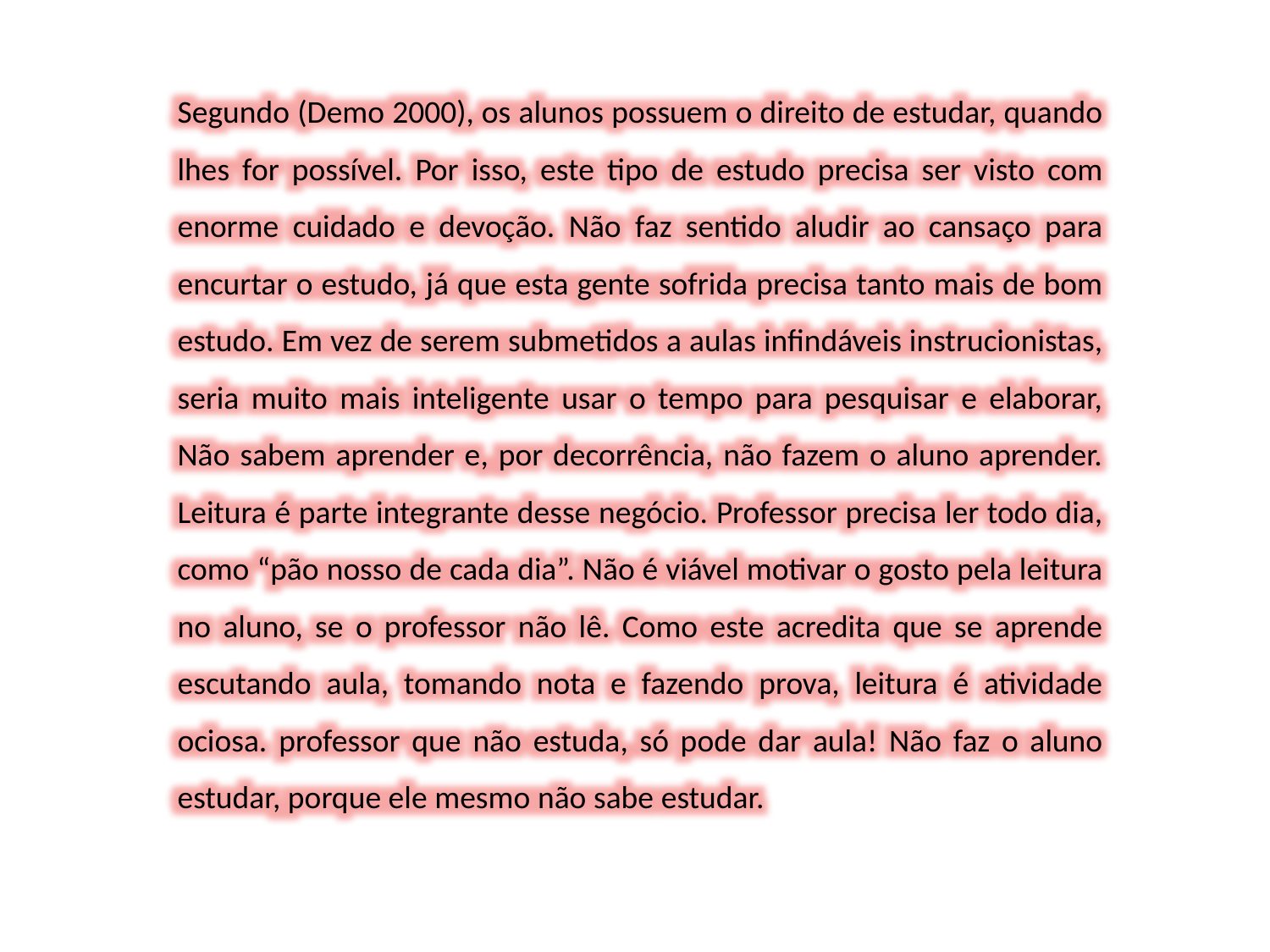

Segundo (Demo 2000), os alunos possuem o direito de estudar, quando lhes for possível. Por isso, este tipo de estudo precisa ser visto com enorme cuidado e devoção. Não faz sentido aludir ao cansaço para encurtar o estudo, já que esta gente sofrida precisa tanto mais de bom estudo. Em vez de serem submetidos a aulas infindáveis instrucionistas, seria muito mais inteligente usar o tempo para pesquisar e elaborar, Não sabem aprender e, por decorrência, não fazem o aluno aprender. Leitura é parte integrante desse negócio. Professor precisa ler todo dia, como “pão nosso de cada dia”. Não é viável motivar o gosto pela leitura no aluno, se o professor não lê. Como este acredita que se aprende escutando aula, tomando nota e fazendo prova, leitura é atividade ociosa. professor que não estuda, só pode dar aula! Não faz o aluno estudar, porque ele mesmo não sabe estudar.